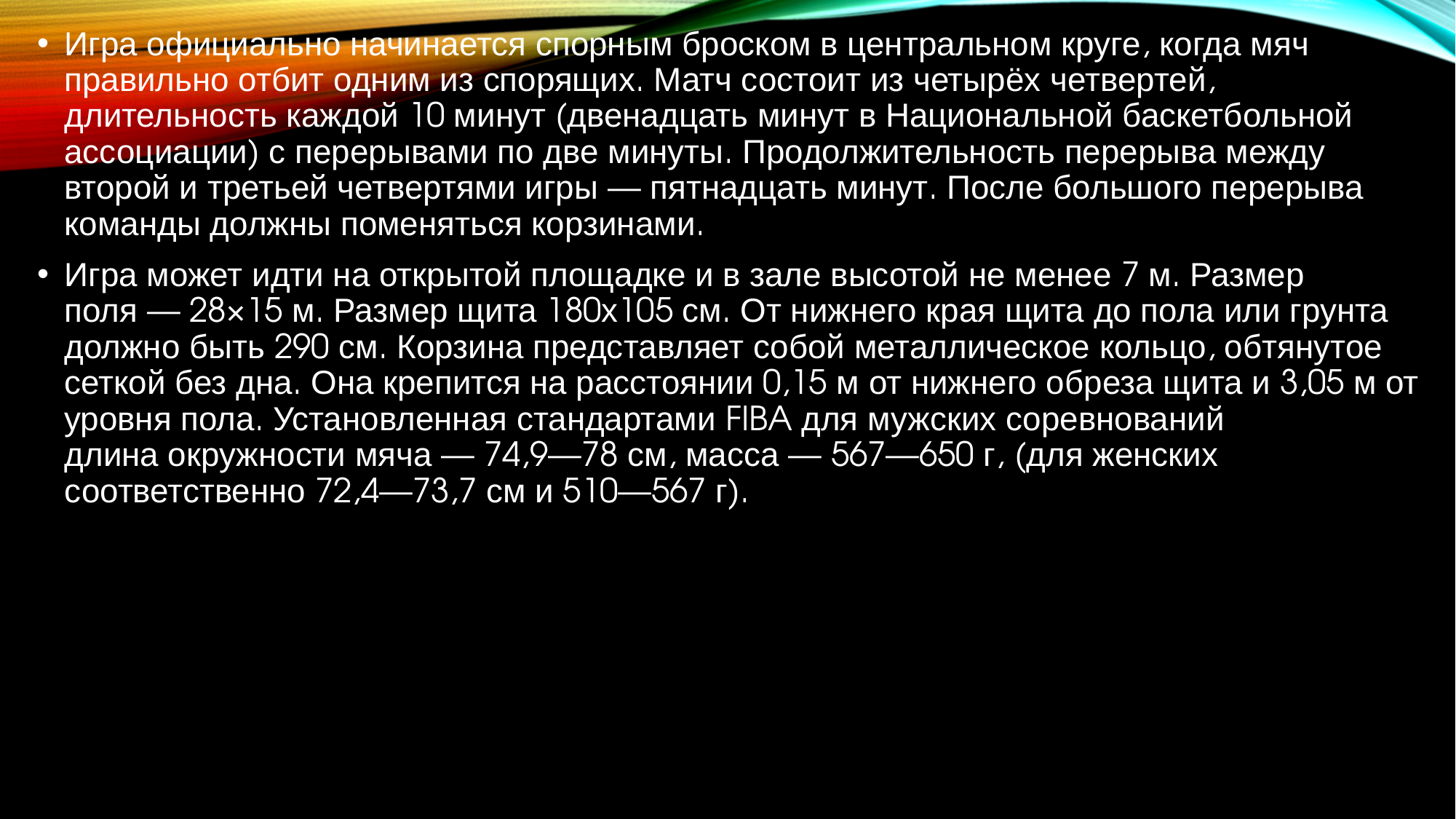

#
Игра официально начинается спорным броском в центральном круге, когда мяч правильно отбит одним из спорящих. Матч состоит из четырёх четвертей, длительность каждой 10 минут (двенадцать минут в Национальной баскетбольной ассоциации) с перерывами по две минуты. Продолжительность перерыва между второй и третьей четвертями игры — пятнадцать минут. После большого перерыва команды должны поменяться корзинами.
Игра может идти на открытой площадке и в зале высотой не менее 7 м. Размер поля — 28×15 м. Размер щита 180х105 см. От нижнего края щита до пола или грунта должно быть 290 см. Корзина представляет собой металлическое кольцо, обтянутое сеткой без дна. Она крепится на расстоянии 0,15 м от нижнего обреза щита и 3,05 м от уровня пола. Установленная стандартами FIBA для мужских соревнований длина окружности мяча — 74,9—78 см, масса — 567—650 г, (для женских соответственно 72,4—73,7 см и 510—567 г).